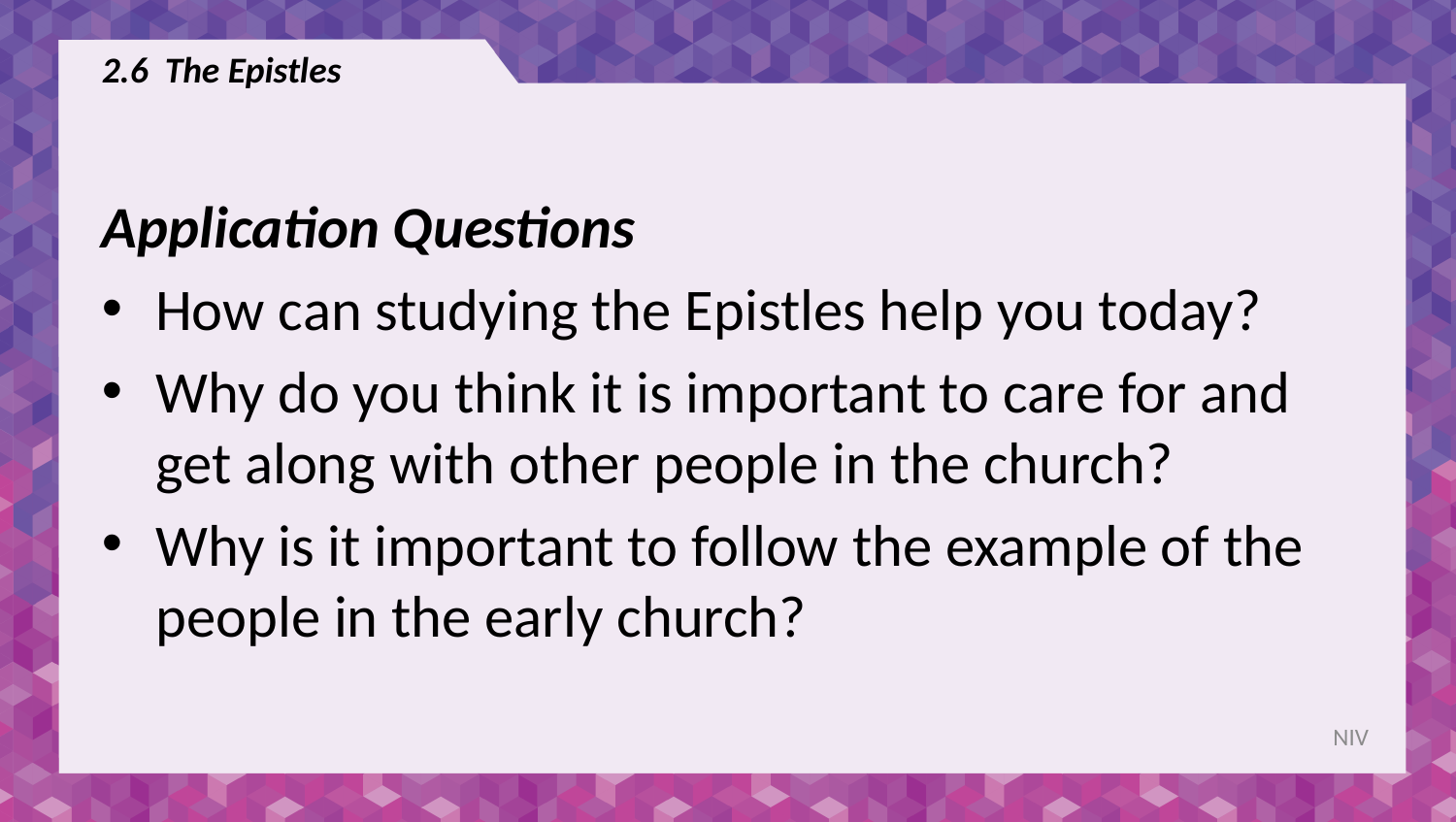

# 2.6  The Epistles
Application Questions
How can studying the Epistles help you today?
Why do you think it is important to care for and get along with other people in the church?
Why is it important to follow the example of the people in the early church?
NIV